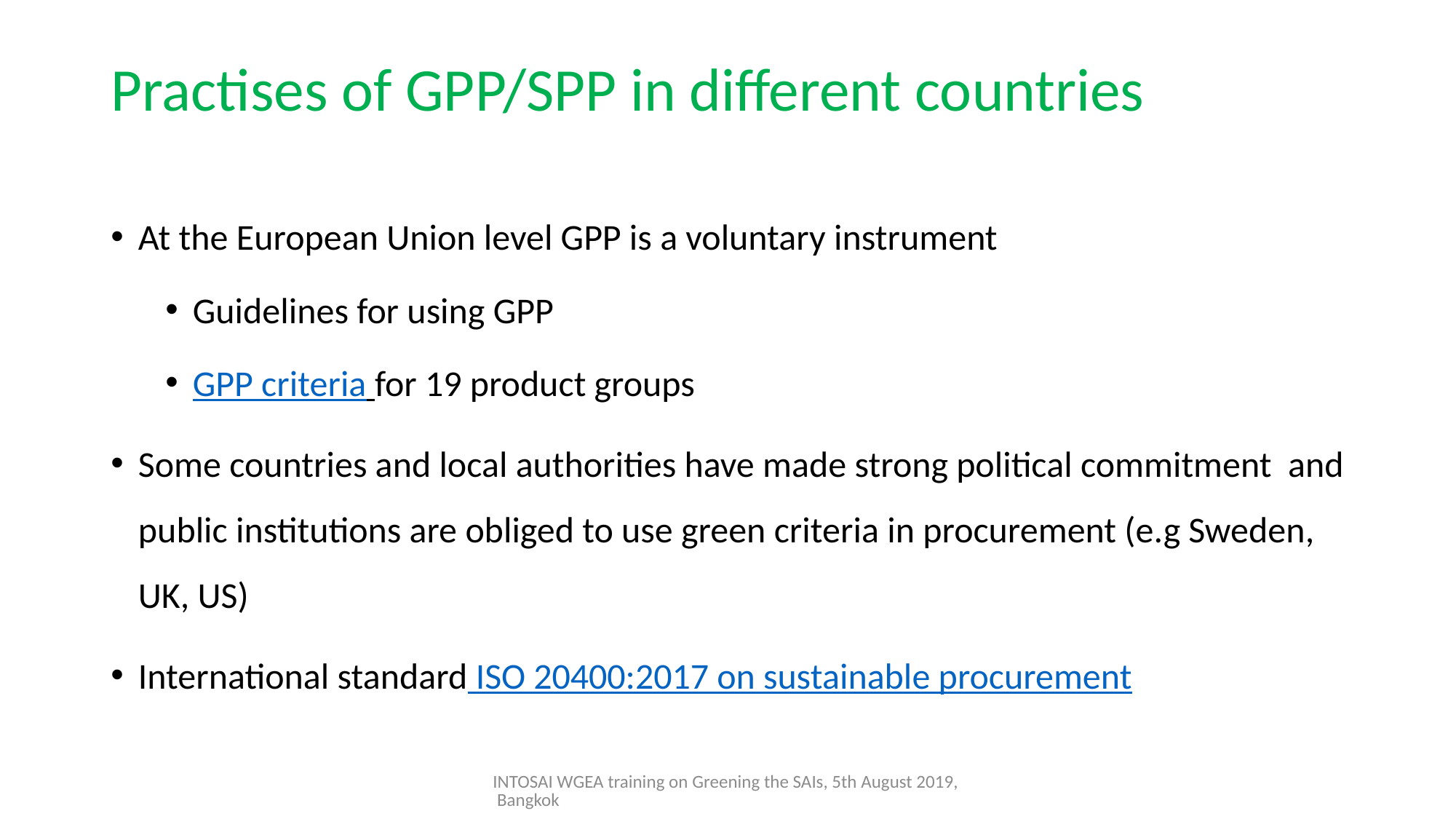

# Practises of GPP/SPP in different countries
At the European Union level GPP is a voluntary instrument
Guidelines for using GPP
GPP criteria for 19 product groups
Some countries and local authorities have made strong political commitment  and public institutions are obliged to use green criteria in procurement (e.g Sweden, UK, US)
International standard ISO 20400:2017 on sustainable procurement

INTOSAI WGEA training on Greening the SAIs, 5th August 2019, Bangkok